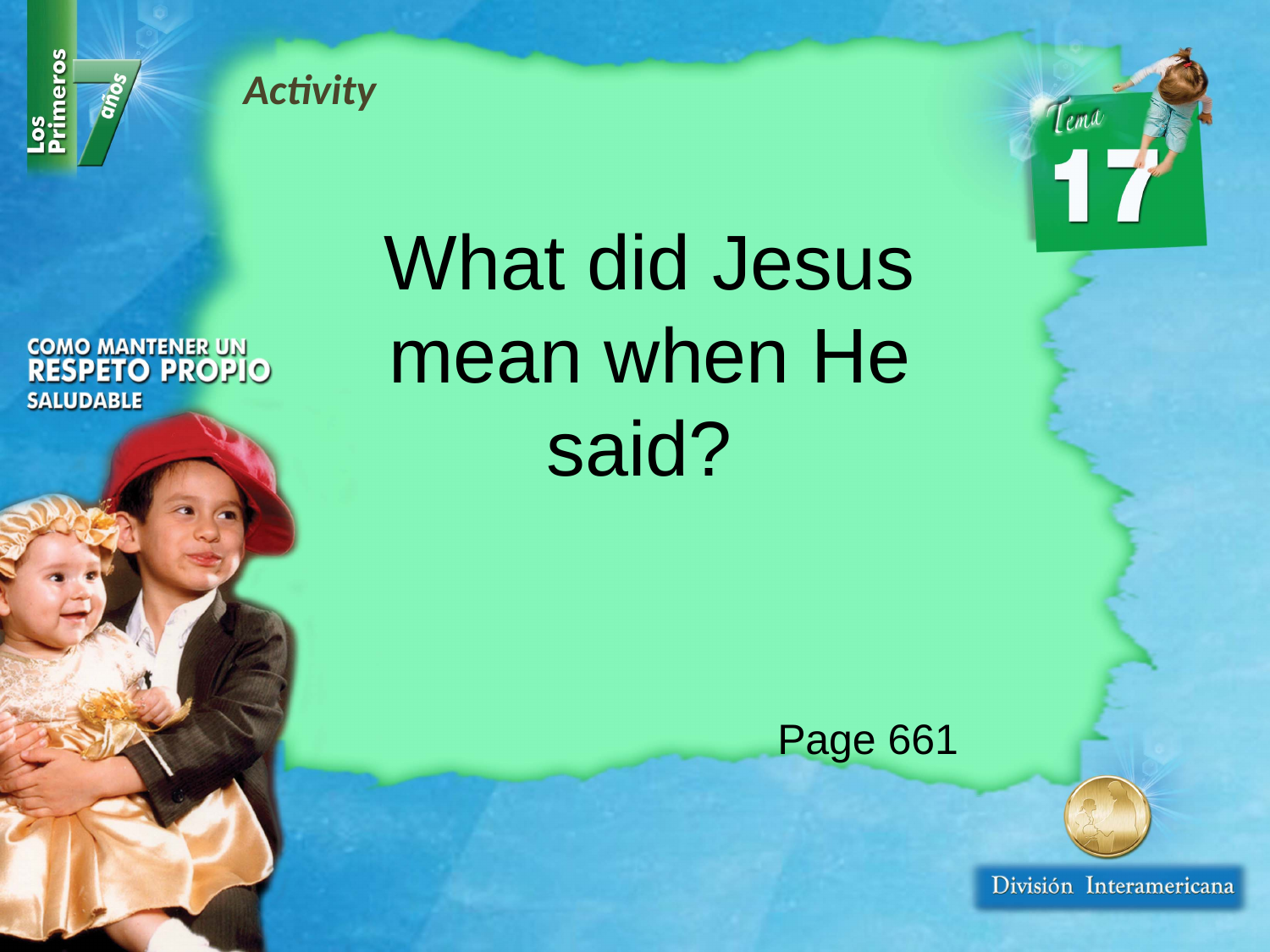

Activity
What did Jesus mean when He said?
Page 661